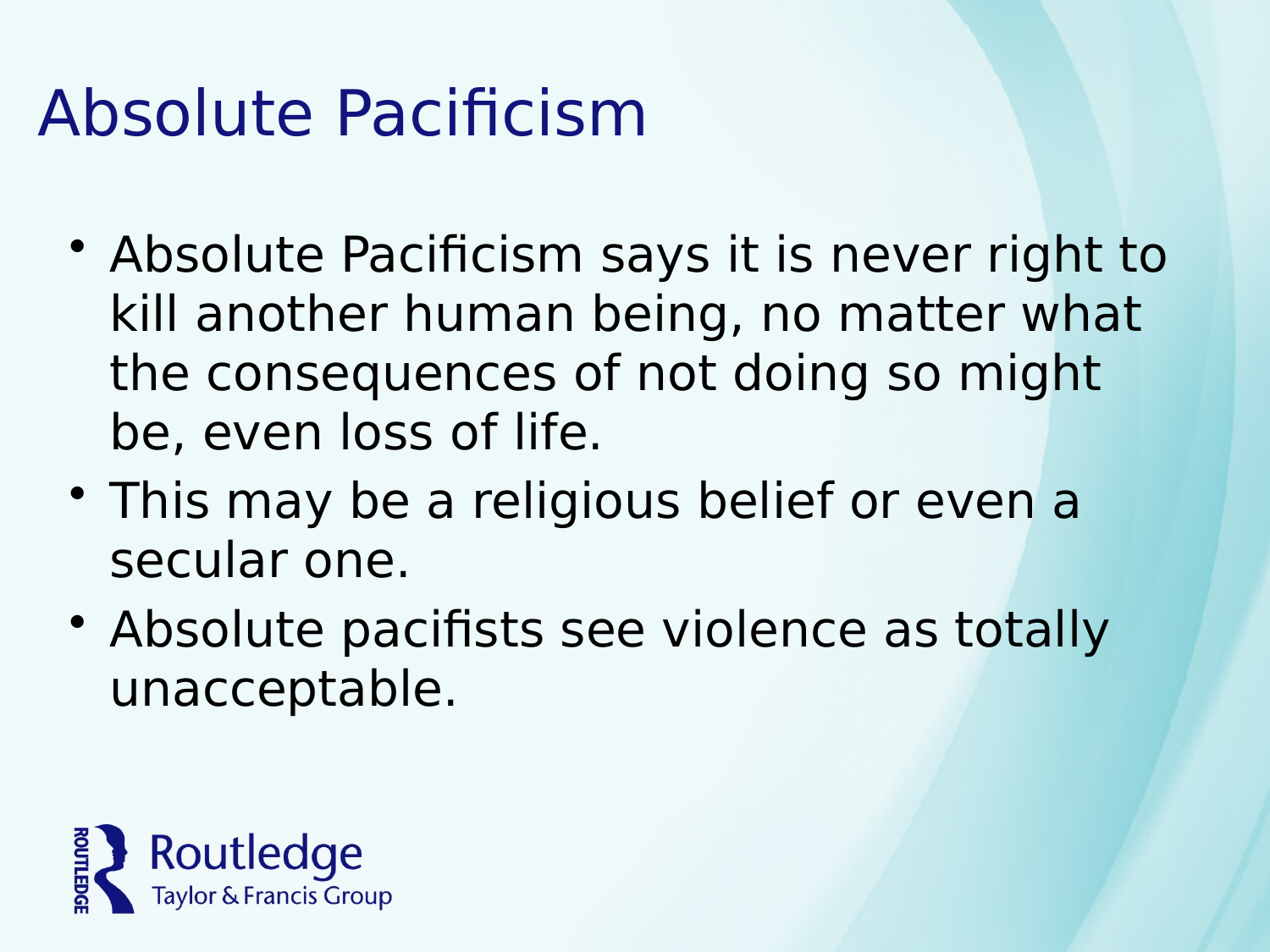

# Absolute Pacificism
Absolute Pacificism says it is never right to kill another human being, no matter what the consequences of not doing so might be, even loss of life.
This may be a religious belief or even a secular one.
Absolute pacifists see violence as totally unacceptable.